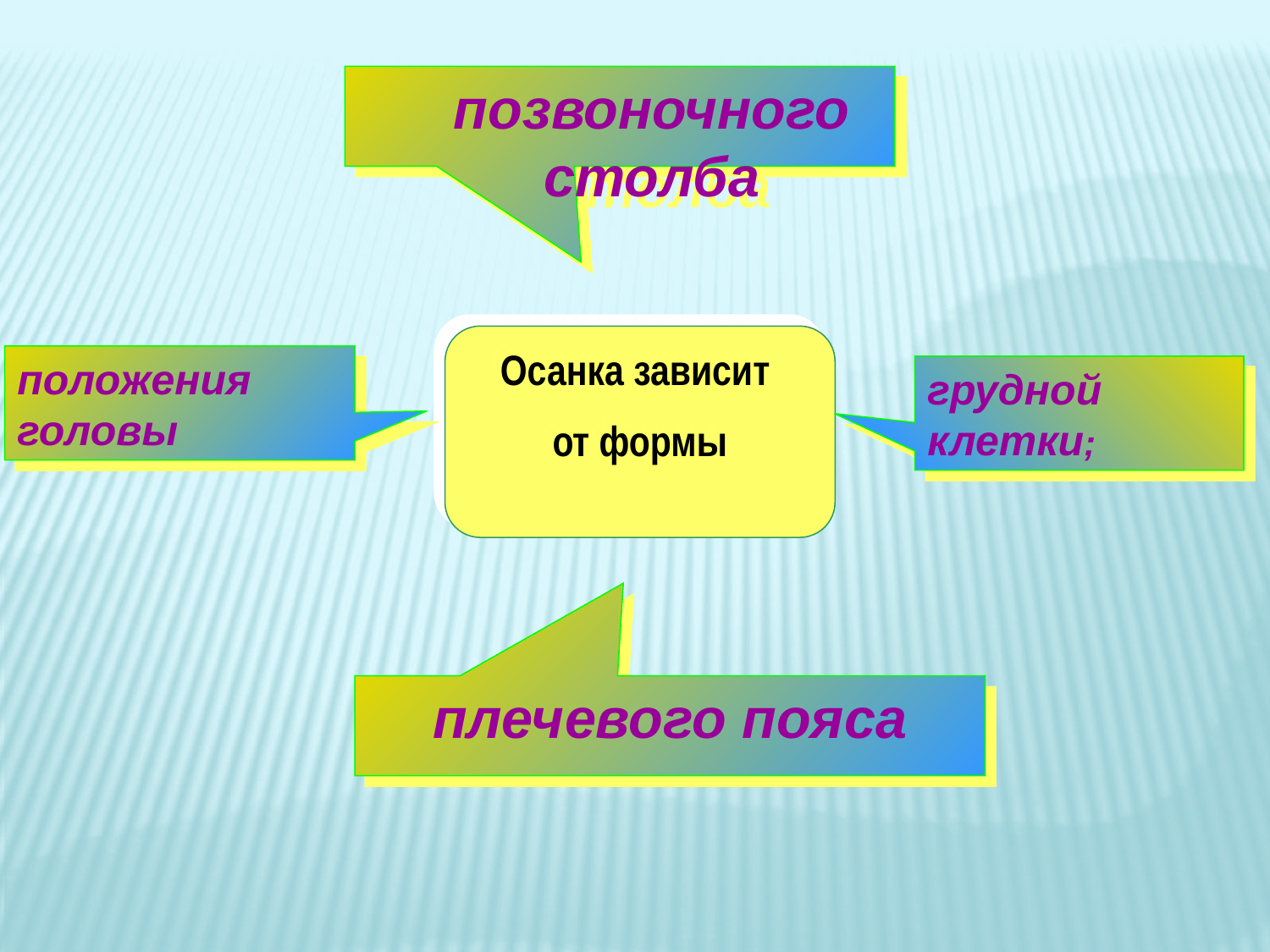

позвоночного столба
Осанка зависит
от формы

положения головы
грудной клетки;
плечевого пояса